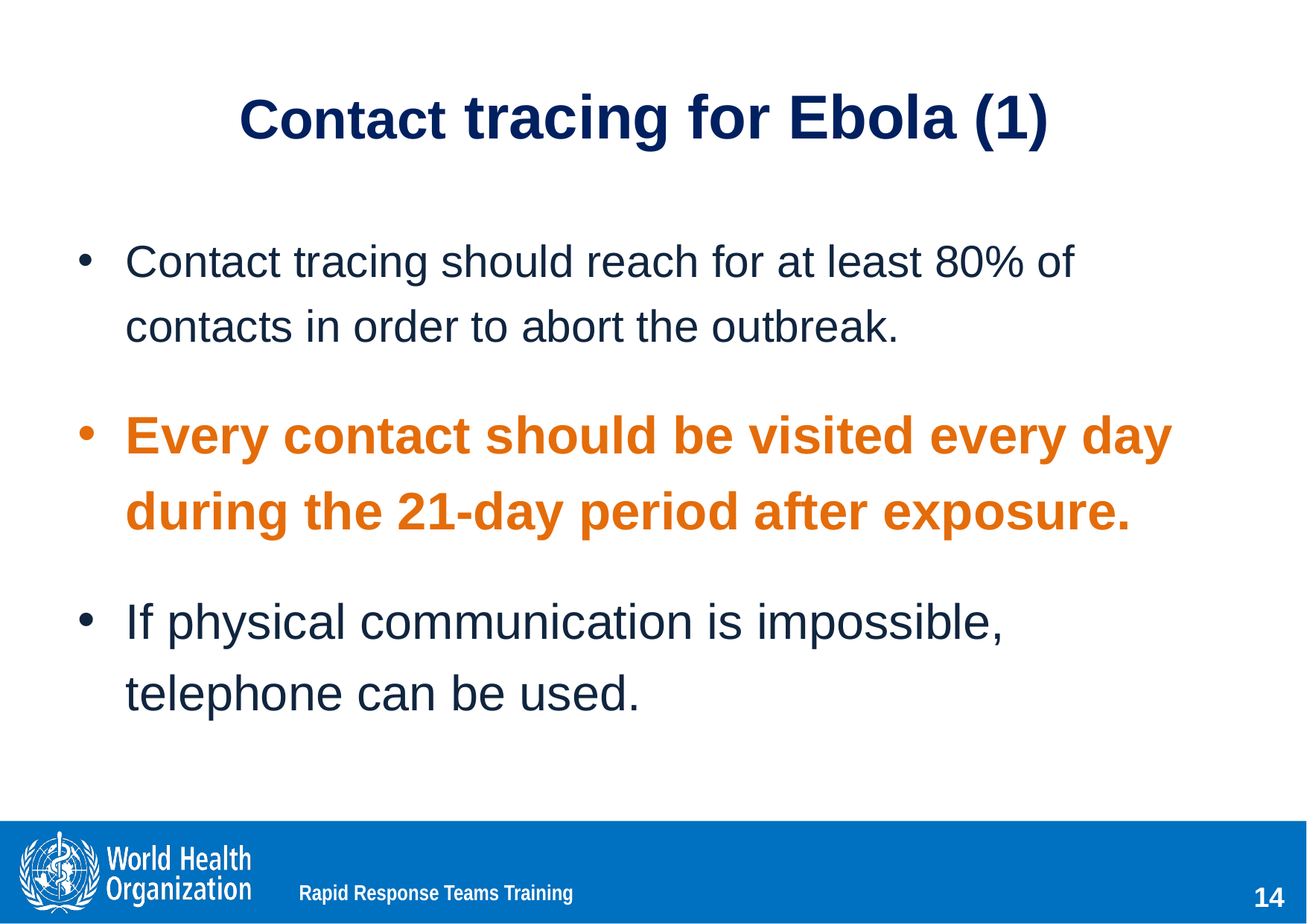

# Contact tracing for Ebola (1)
Contact tracing should reach for at least 80% of contacts in order to abort the outbreak.
Every contact should be visited every day during the 21-day period after exposure.
If physical communication is impossible, telephone can be used.